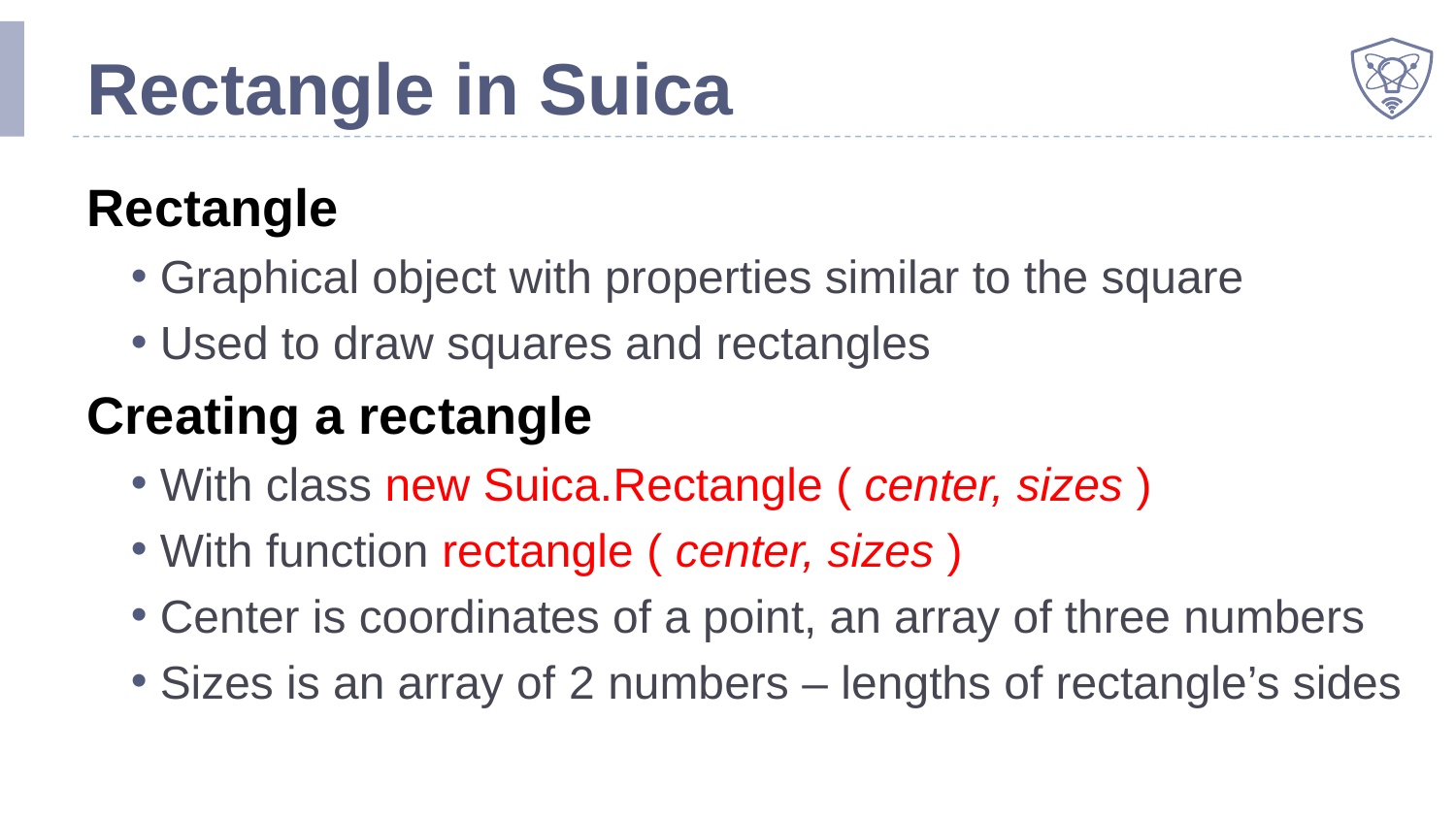

# Rectangle in Suica
Rectangle
Graphical object with properties similar to the square
Used to draw squares and rectangles
Creating a rectangle
With class new Suica.Rectangle ( center, sizes )
With function rectangle ( center, sizes )
Center is coordinates of a point, an array of three numbers
Sizes is an array of 2 numbers – lengths of rectangle’s sides